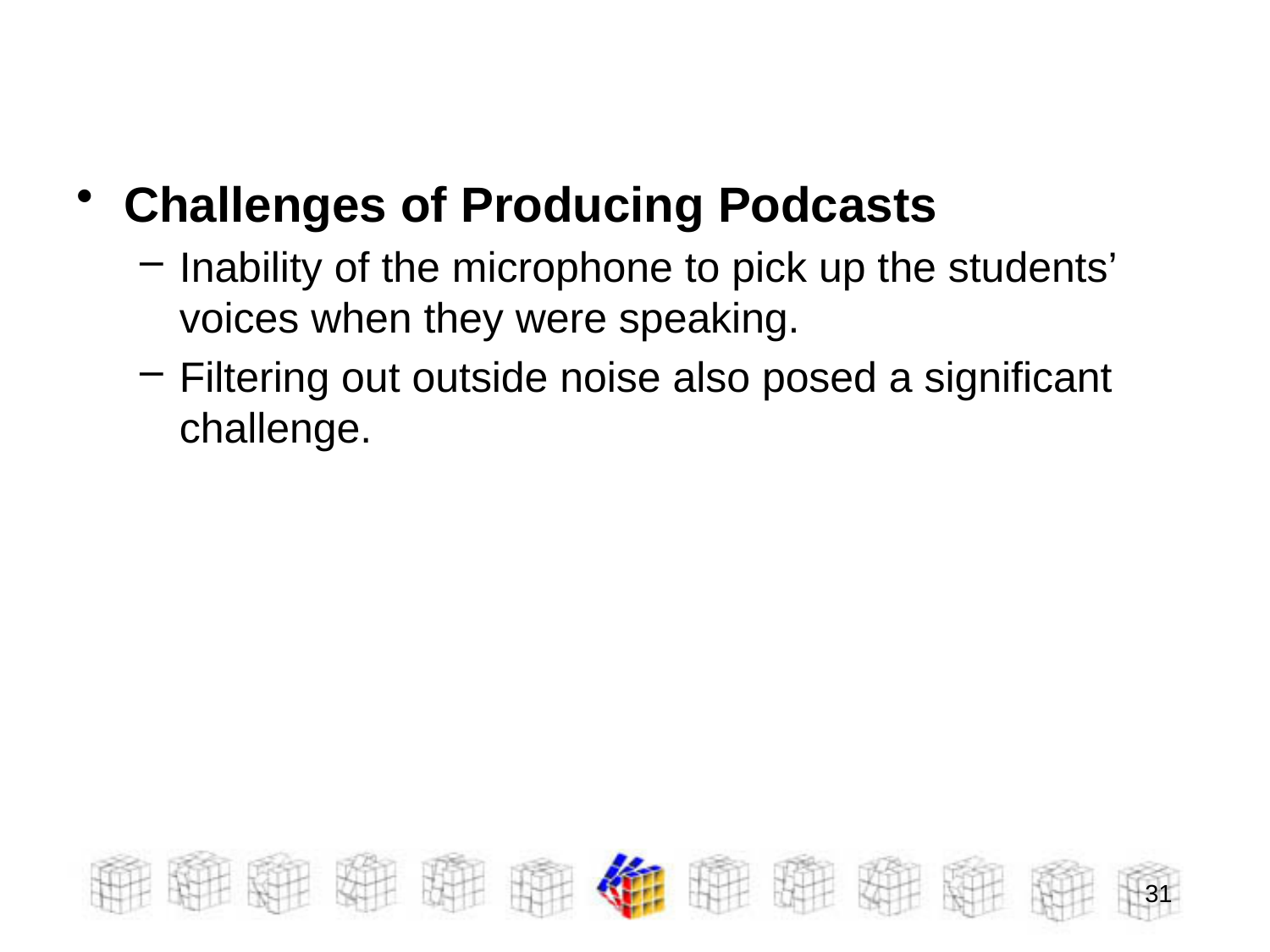

# Discussion
Challenges of Producing Podcasts
Inability of the microphone to pick up the students’ voices when they were speaking.
Filtering out outside noise also posed a significant challenge.

31